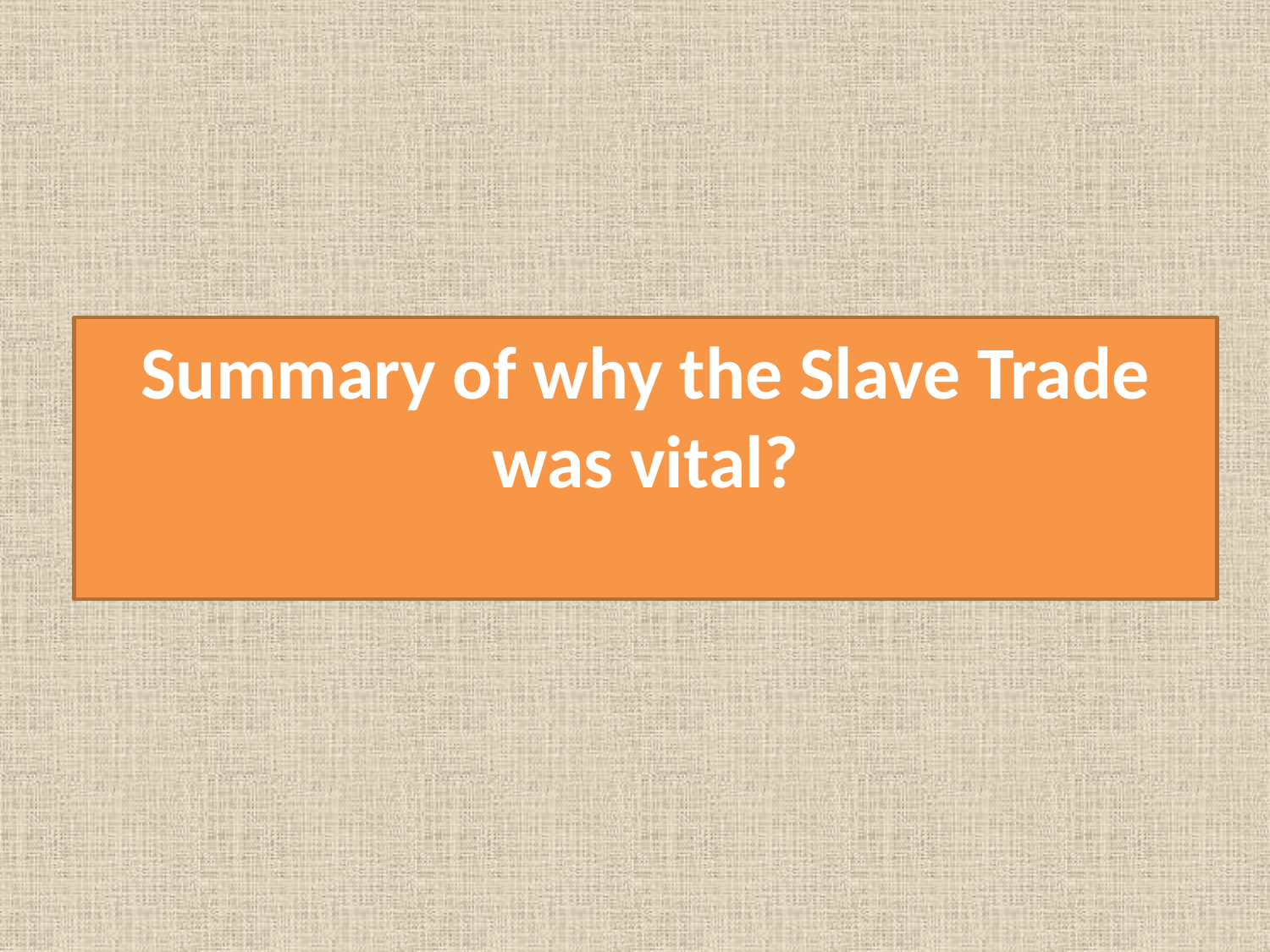

# Summary of why the Slave Trade was vital?